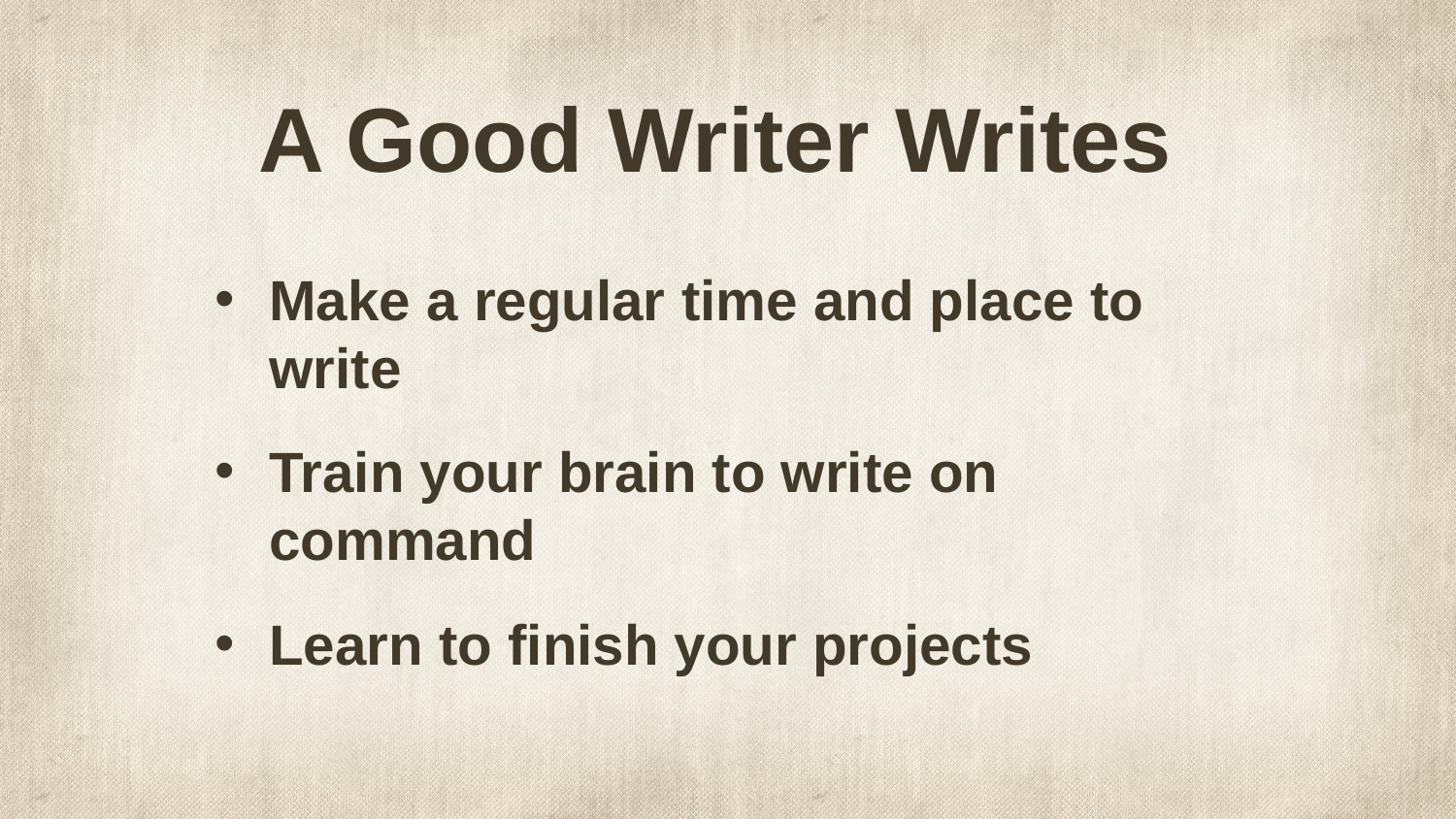

# A Good Writer Writes
Make a regular time and place to write
Train your brain to write on command
Learn to finish your projects